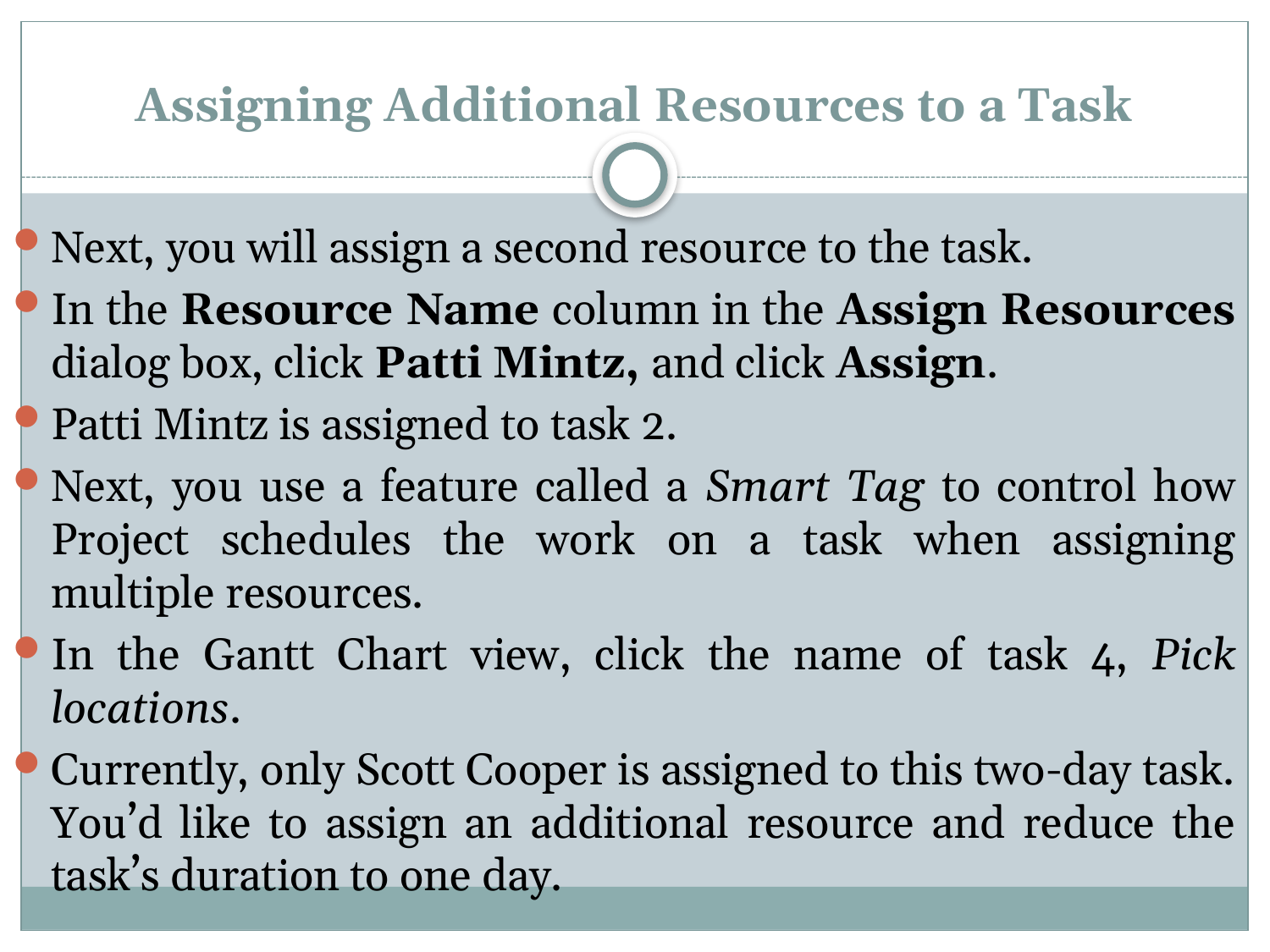

# Assigning Additional Resources to a Task
Next, you will assign a second resource to the task.
In the Resource Name column in the Assign Resources dialog box, click Patti Mintz, and click Assign.
Patti Mintz is assigned to task 2.
Next, you use a feature called a Smart Tag to control how Project schedules the work on a task when assigning multiple resources.
In the Gantt Chart view, click the name of task 4, Pick locations.
Currently, only Scott Cooper is assigned to this two-day task. You’d like to assign an additional resource and reduce the task’s duration to one day.